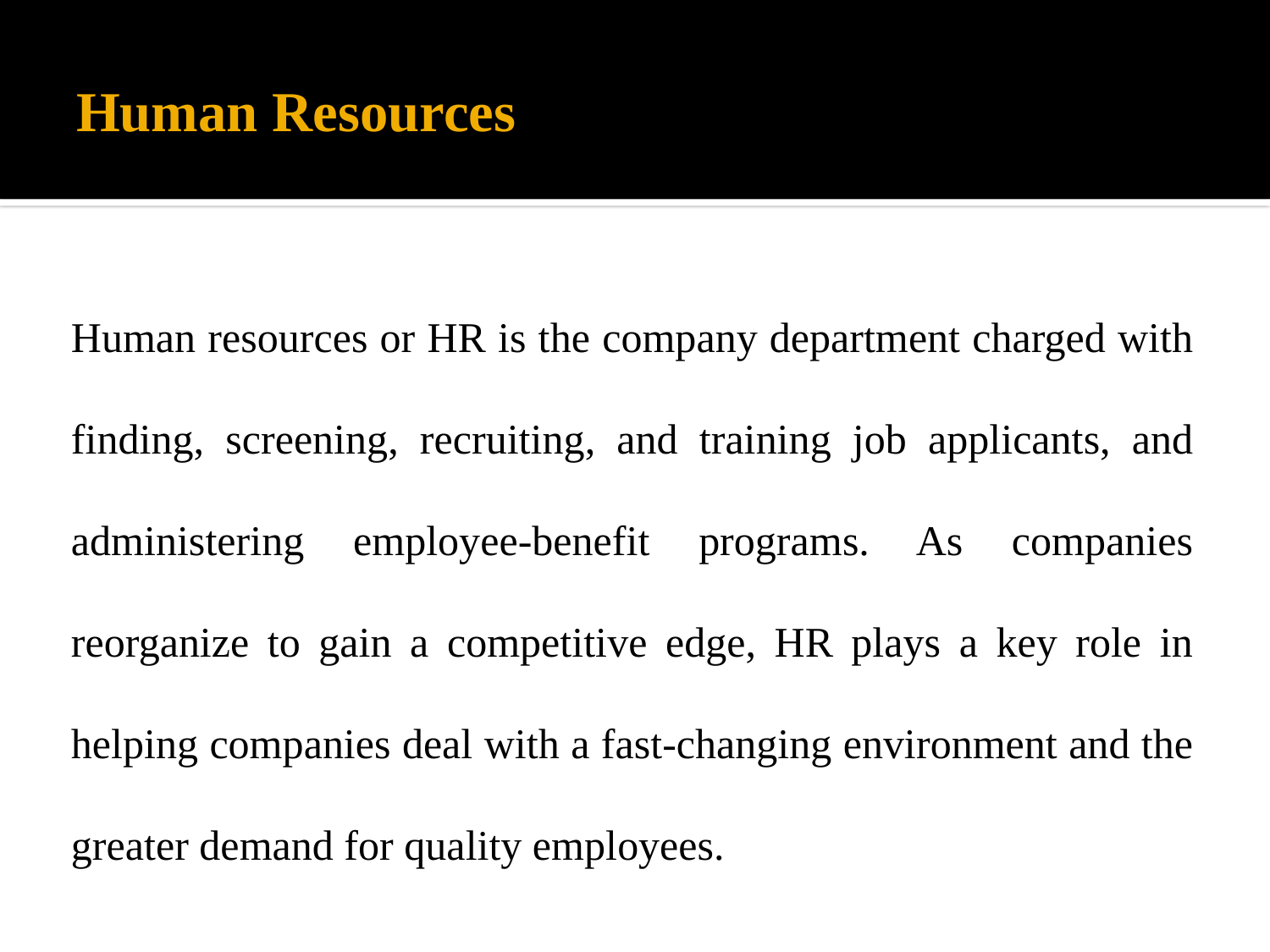

# Human Resources
Human resources or HR is the company department charged with finding, screening, recruiting, and training job applicants, and administering employee-benefit programs. As companies reorganize to gain a competitive edge, HR plays a key role in helping companies deal with a fast-changing environment and the greater demand for quality employees.